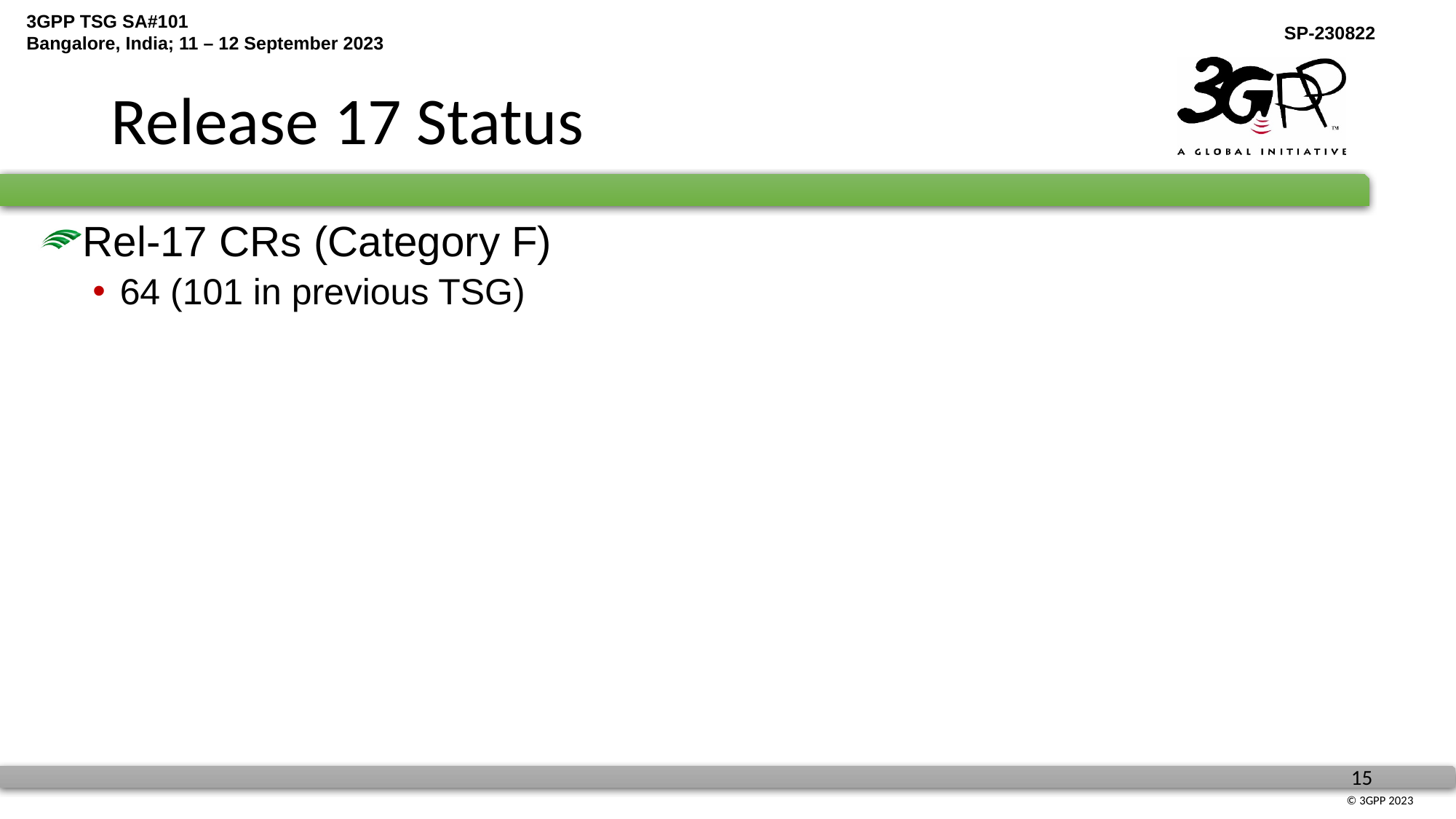

# Release 17 Status
Rel-17 CRs (Category F)
64 (101 in previous TSG)